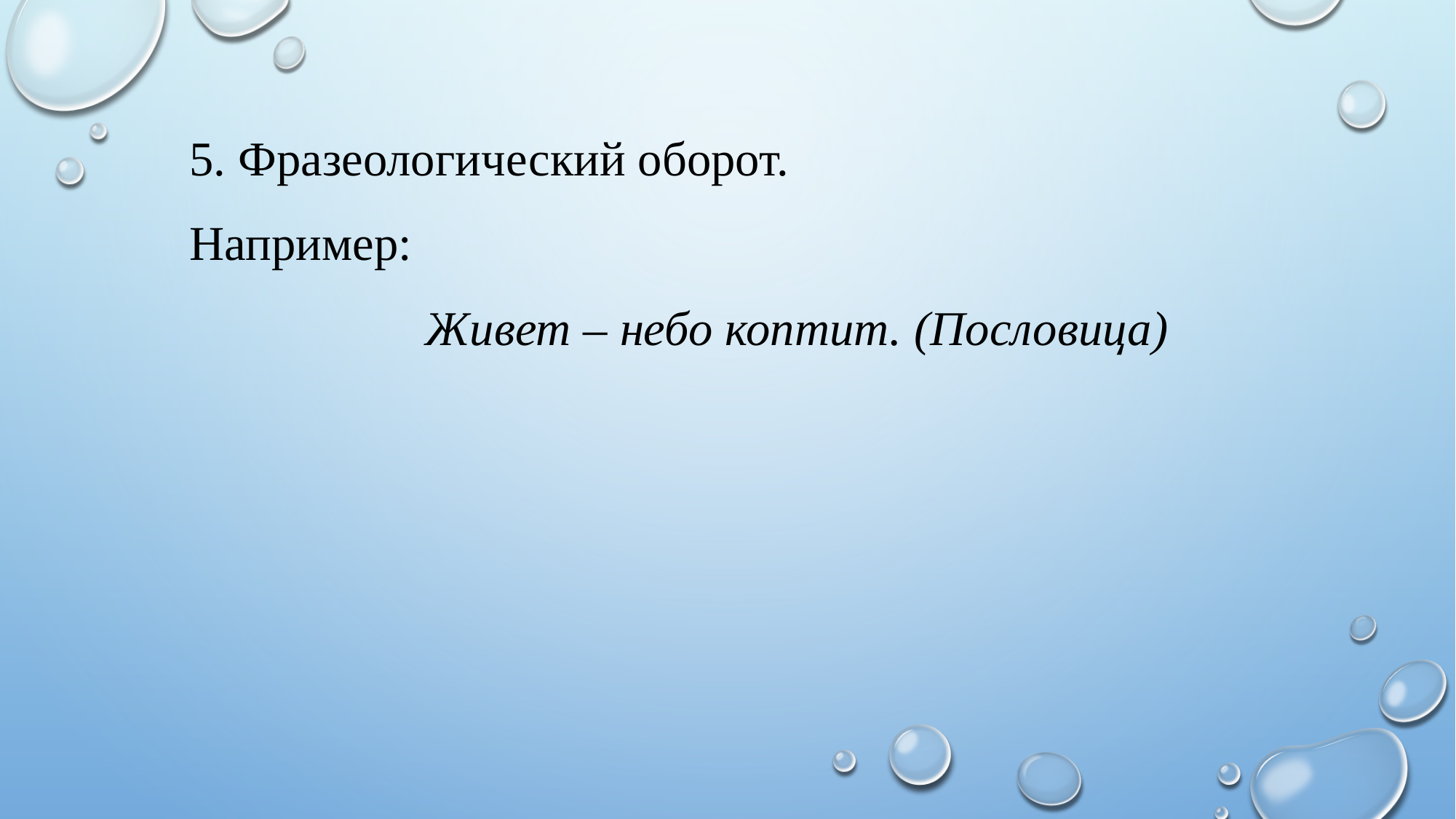

5. Фразеологический оборот.
Например:
Живет – небо коптит. (Пословица)